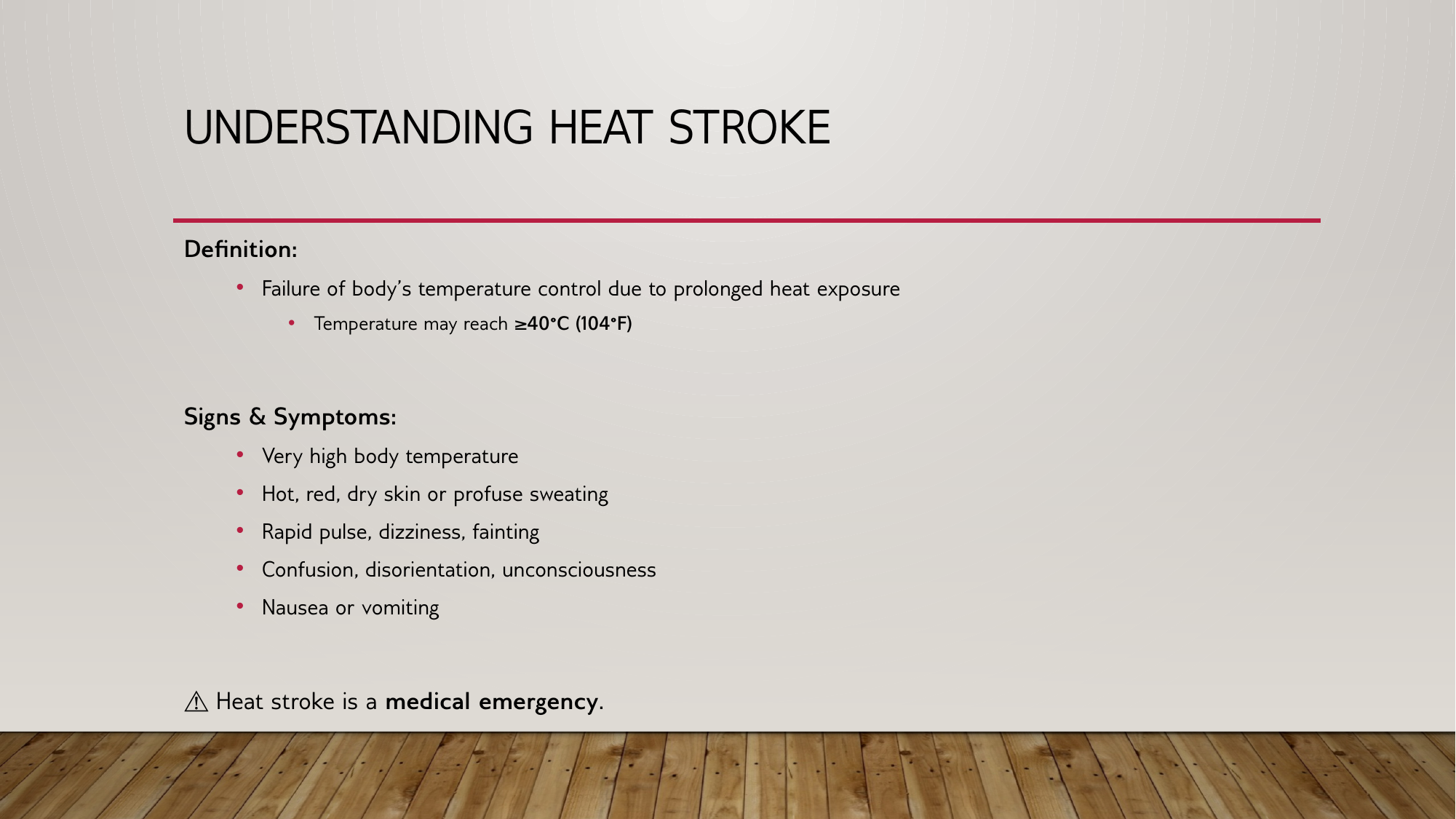

# Understanding Heat Stroke
Definition:
Failure of body’s temperature control due to prolonged heat exposure
Temperature may reach ≥40°C (104°F)

Signs & Symptoms:
Very high body temperature
Hot, red, dry skin or profuse sweating
Rapid pulse, dizziness, fainting
Confusion, disorientation, unconsciousness
Nausea or vomiting

⚠️ Heat stroke is a medical emergency.